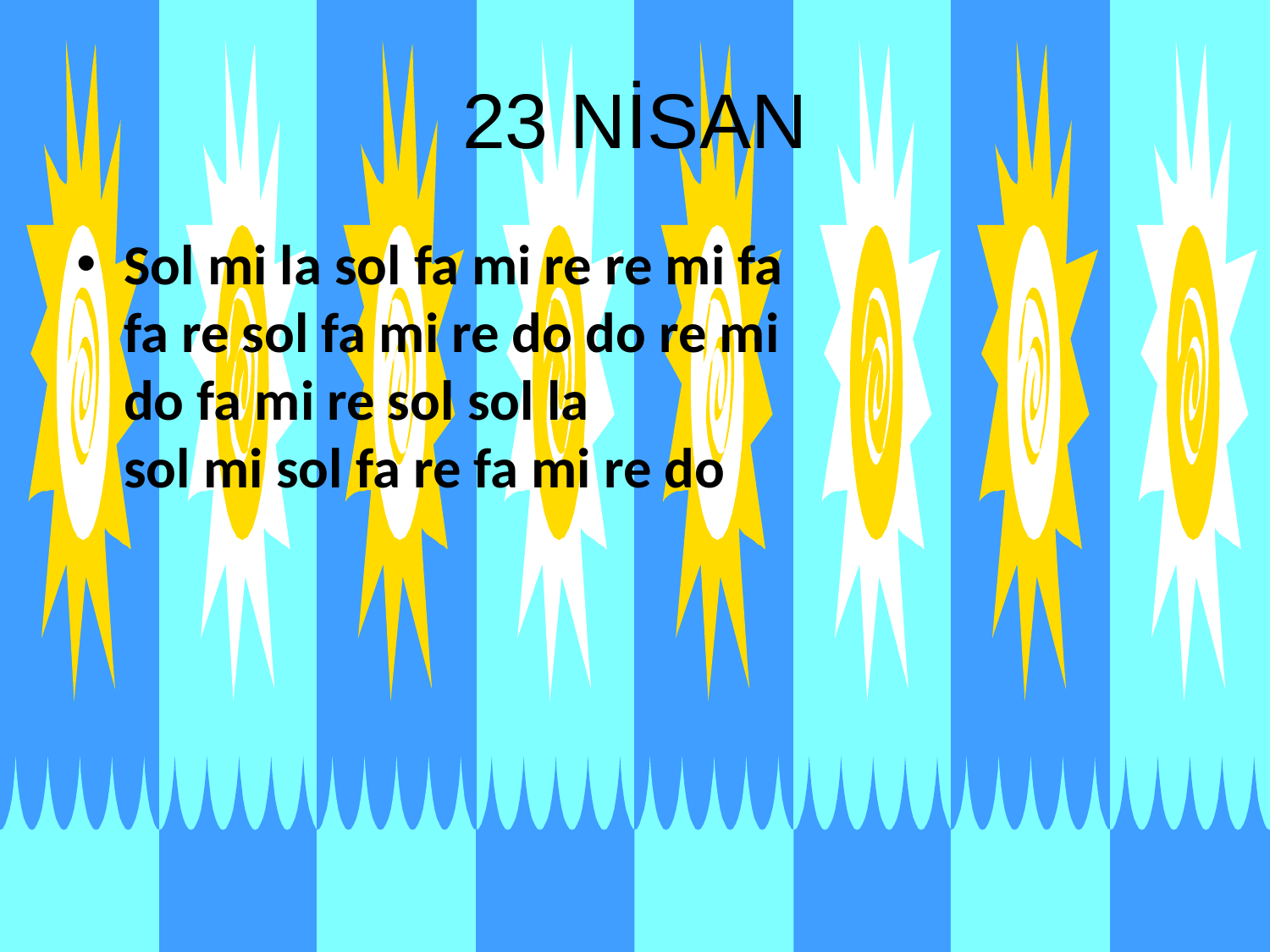

# 23 NİSAN
Sol mi la sol fa mi re re mi fa
fa re sol fa mi re do do re mi
do fa mi re sol sol la
sol mi sol fa re fa mi re do